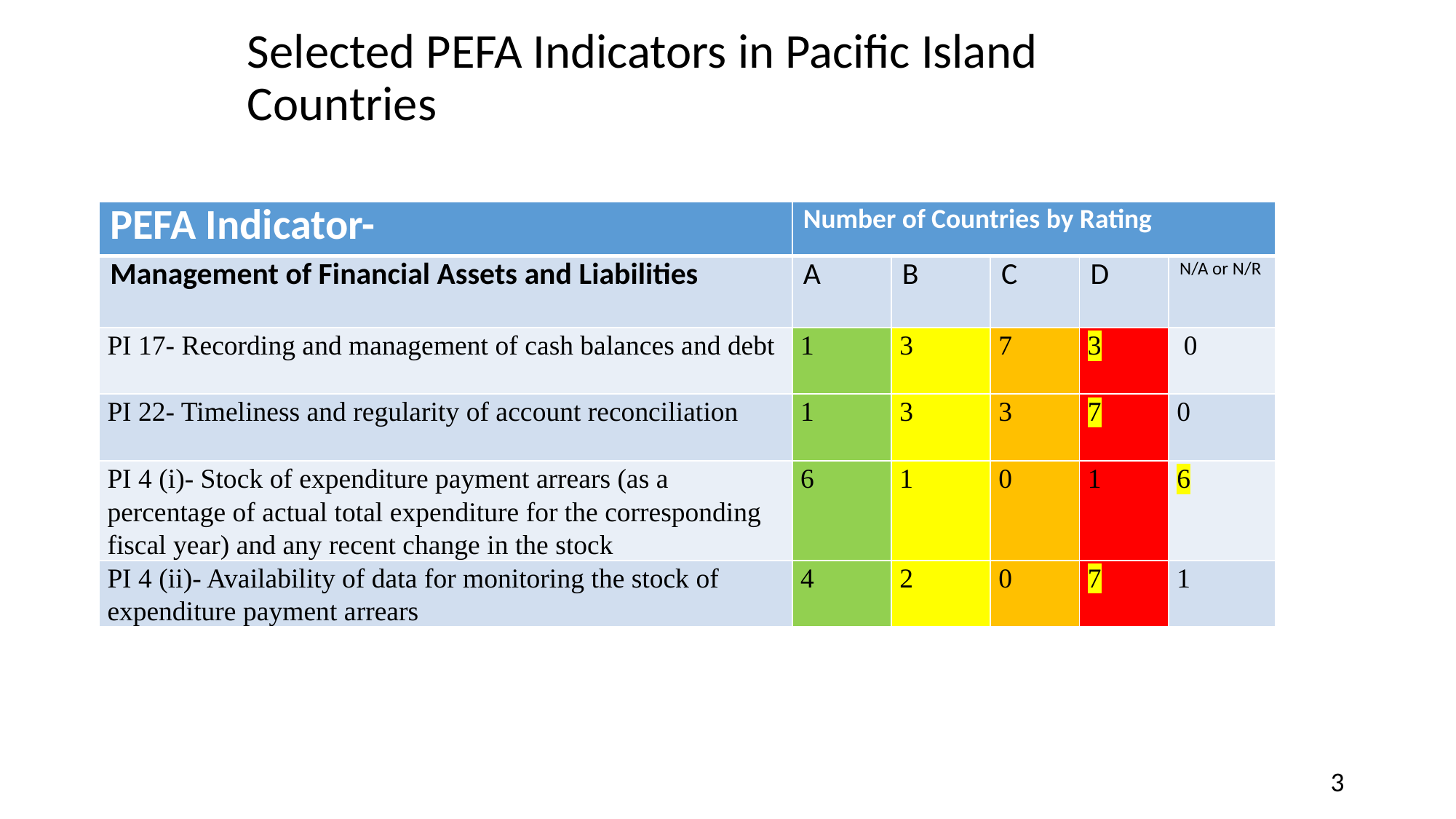

# Selected PEFA Indicators in Pacific Island Countries
| PEFA Indicator- | Number of Countries by Rating |  |  |  |  |
| --- | --- | --- | --- | --- | --- |
| Management of Financial Assets and Liabilities | A | B | C | D | N/A or N/R |
| PI 17- Recording and management of cash balances and debt | 1 | 3 | 7 | 3 | 0 |
| PI 22- Timeliness and regularity of account reconciliation | 1 | 3 | 3 | 7 | 0 |
| PI 4 (i)- Stock of expenditure payment arrears (as a percentage of actual total expenditure for the corresponding fiscal year) and any recent change in the stock | 6 | 1 | 0 | 1 | 6 |
| PI 4 (ii)- Availability of data for monitoring the stock of expenditure payment arrears | 4 | 2 | 0 | 7 | 1 |
3